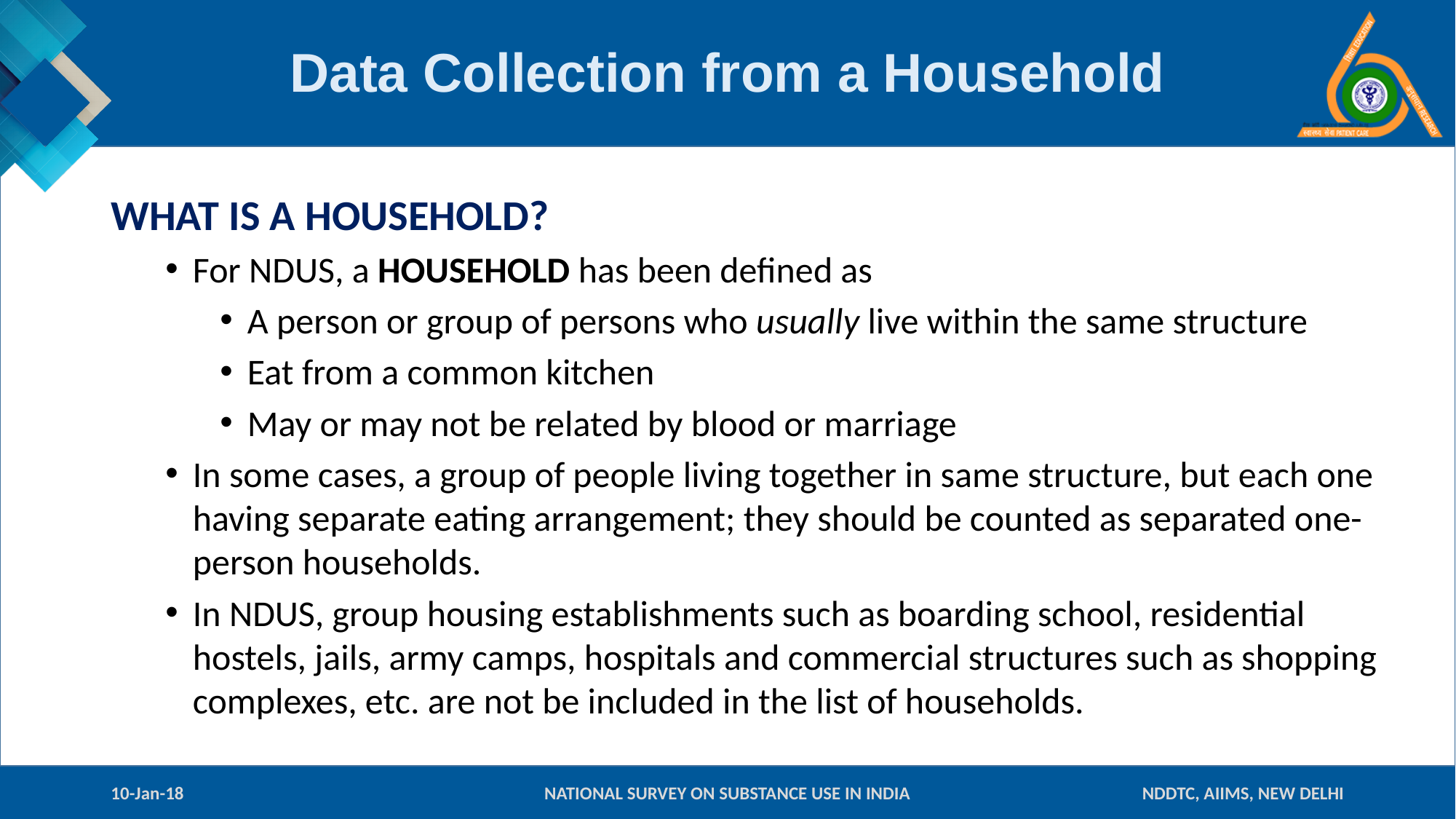

# Data Collection from a Household
WHAT IS A HOUSEHOLD?
For NDUS, a HOUSEHOLD has been defined as
A person or group of persons who usually live within the same structure
Eat from a common kitchen
May or may not be related by blood or marriage
In some cases, a group of people living together in same structure, but each one having separate eating arrangement; they should be counted as separated one-person households.
In NDUS, group housing establishments such as boarding school, residential hostels, jails, army camps, hospitals and commercial structures such as shopping complexes, etc. are not be included in the list of households.
10-Jan-18
NATIONAL SURVEY ON SUBSTANCE USE IN INDIA
NDDTC, AIIMS, NEW DELHI